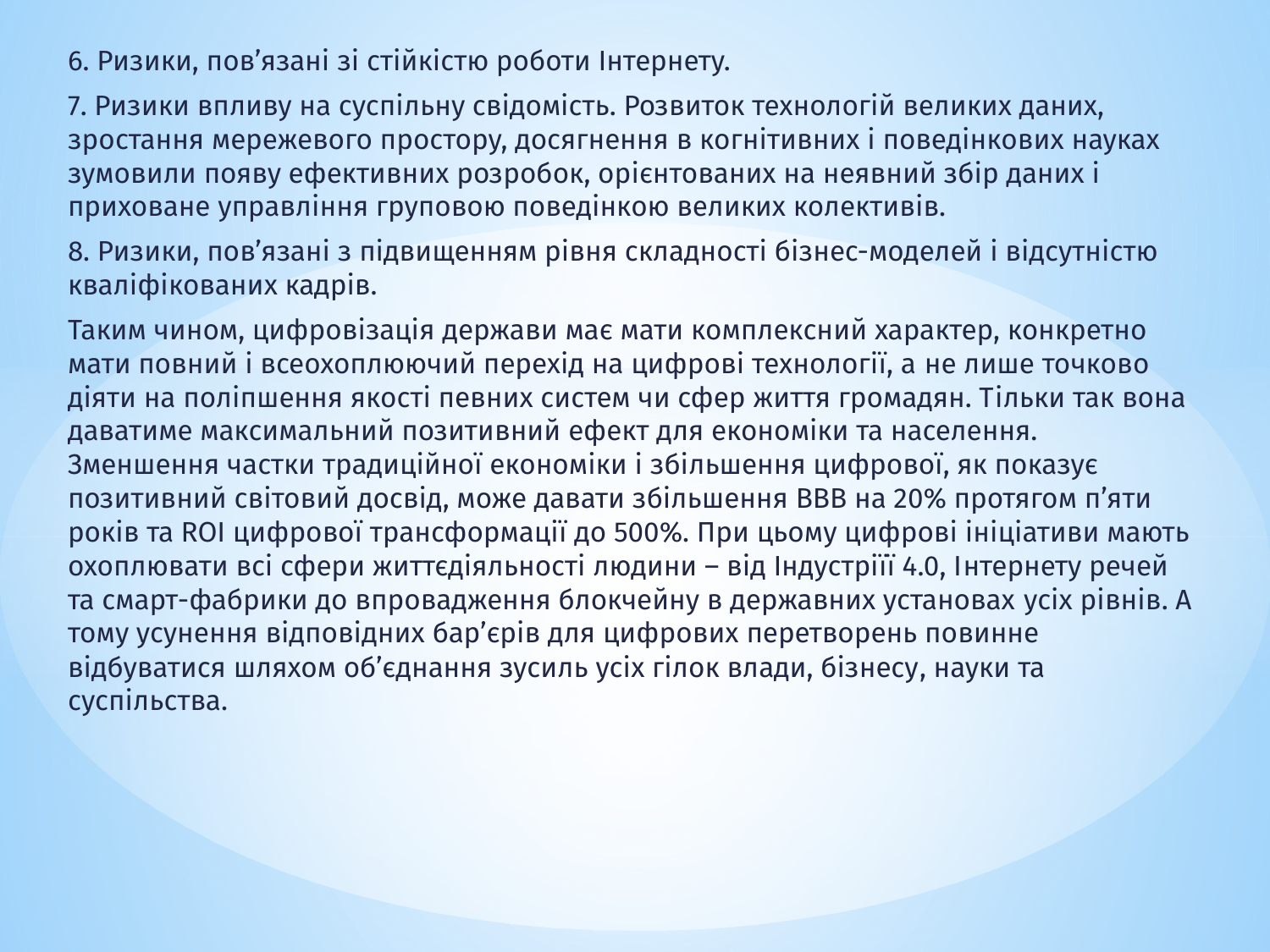

6. Ризики, пов’язані зі стійкістю роботи Інтернету.
7. Ризики впливу на суспільну свідомість. Розвиток технологій великих даних, зростання мережевого простору, досягнення в когнітивних і поведінкових науках зумовили появу ефективних розробок, орієнтованих на неявний збір даних і приховане управління груповою поведінкою великих колективів.
8. Ризики, пов’язані з підвищенням рівня складності бізнес-моделей і відсутністю кваліфікованих кадрів.
Таким чином, цифровізація держави має мати комплексний характер, конкретно мати повний і всеохоплюючий перехід на цифрові технології, а не лише точково діяти на поліпшення якості певних систем чи сфер життя громадян. Тільки так вона даватиме максимальний позитивний ефект для економіки та населення. Зменшення частки традиційної економіки і збільшення цифрової, як показує позитивний світовий досвід, може давати збільшення ВВВ на 20% протягом п’яти років та ROI цифрової трансформації до 500%. При цьому цифрові ініціативи мають охоплювати всі сфери життєдіяльності людини – від Індустріїї 4.0, Iнтернету речей та смарт-фабрики до впровадження блокчейну в державних установах усіх рівнів. А тому усунення відповідних бар’єрів для цифрових перетворень повинне відбуватися шляхом об’єднання зусиль усіх гілок влади, бізнесу, науки та суспільства.